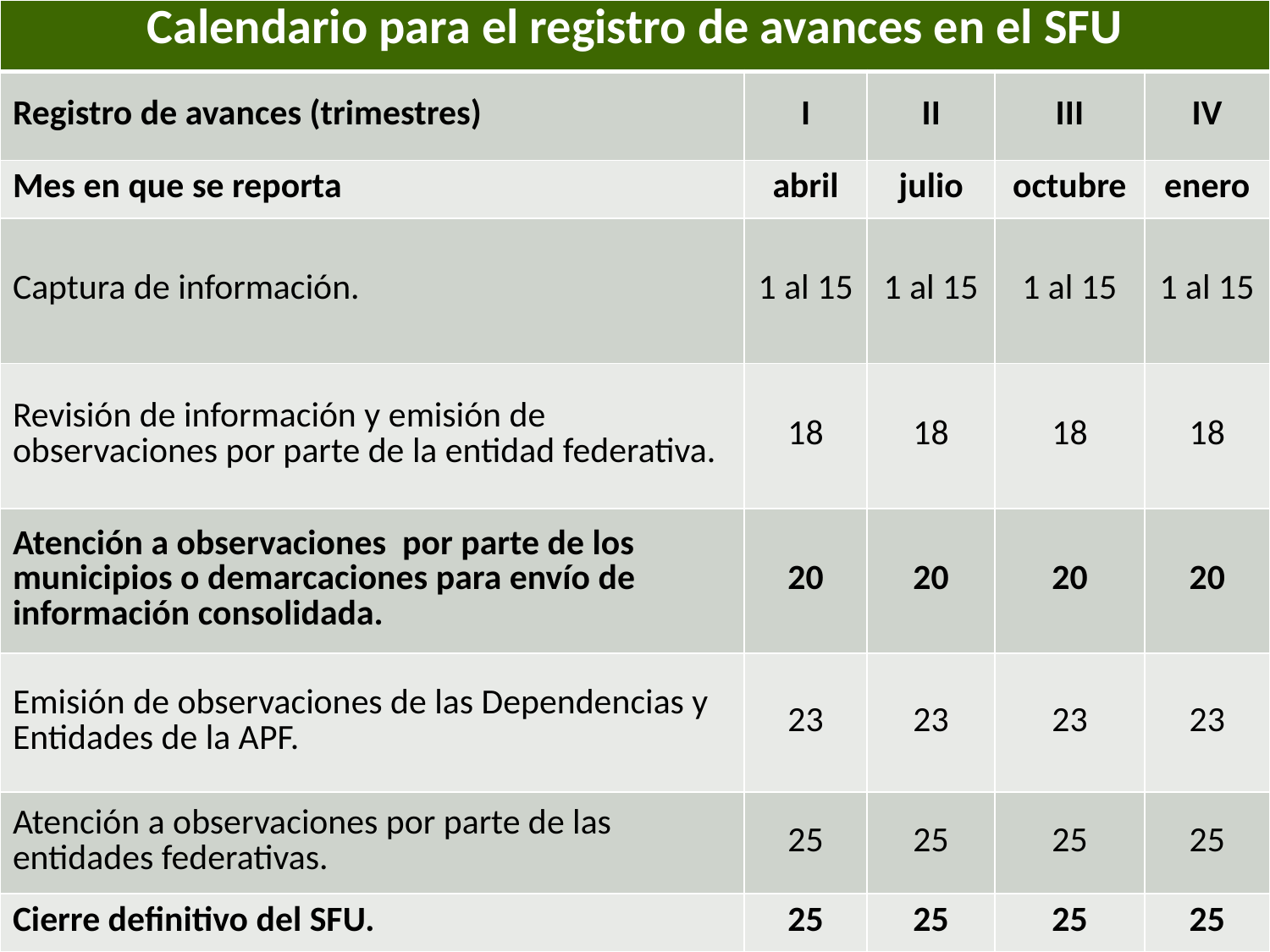

| Calendario para el registro de avances en el SFU |  |  |  |  |
| --- | --- | --- | --- | --- |
| Registro de avances (trimestres) | I | II | III | IV |
| Mes en que se reporta | abril | julio | octubre | enero |
| Captura de información. | 1 al 15 | 1 al 15 | 1 al 15 | 1 al 15 |
| Revisión de información y emisión de observaciones por parte de la entidad federativa. | 18 | 18 | 18 | 18 |
| Atención a observaciones por parte de los municipios o demarcaciones para envío de información consolidada. | 20 | 20 | 20 | 20 |
| Emisión de observaciones de las Dependencias y Entidades de la APF. | 23 | 23 | 23 | 23 |
| Atención a observaciones por parte de las entidades federativas. | 25 | 25 | 25 | 25 |
| Cierre definitivo del SFU. | 25 | 25 | 25 | 25 |
# Calendario
11